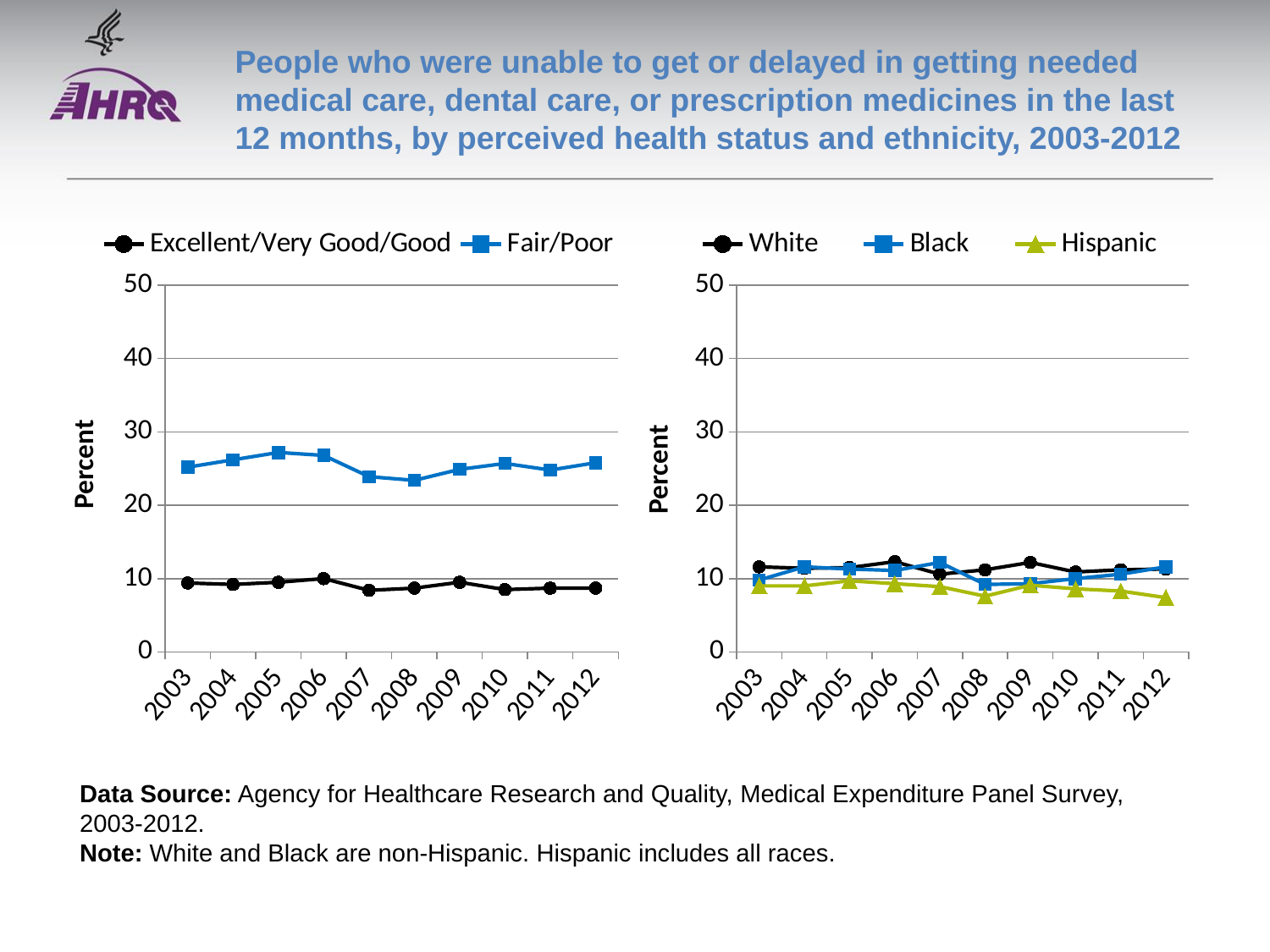

# People who were unable to get or delayed in getting needed medical care, dental care, or prescription medicines in the last 12 months, by perceived health status and ethnicity, 2003-2012

### Chart

| Category | Excellent/Very Good/Good | Fair/Poor |
|---|---|---|
| 2003 | 9.4 | 25.2 |
| 2004 | 9.2 | 26.2 |
| 2005 | 9.5 | 27.2 |
| 2006 | 10.0 | 26.8 |
| 2007 | 8.4 | 23.9 |
| 2008 | 8.7 | 23.4 |
| 2009 | 9.5 | 24.9 |
| 2010 | 8.5 | 25.7 |
| 2011 | 8.7 | 24.8 |
| 2012 | 8.7 | 25.8 |

[unsupported chart]

Data Source: Agency for Healthcare Research and Quality, Medical Expenditure Panel Survey, 2003-2012.
Note: White and Black are non-Hispanic. Hispanic includes all races.